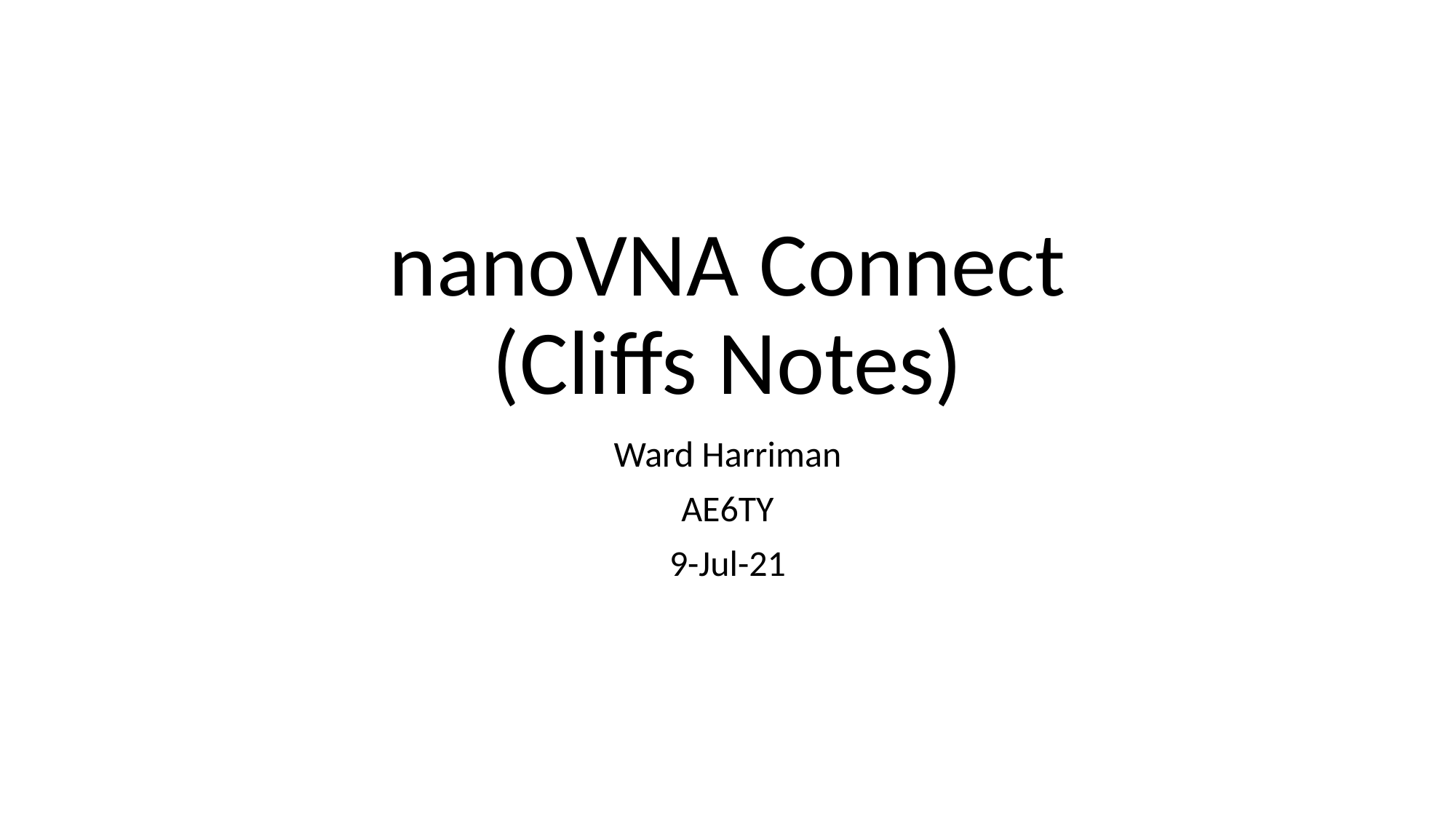

# nanoVNA Connect (Cliffs Notes)
Ward Harriman
AE6TY
9-Jul-21